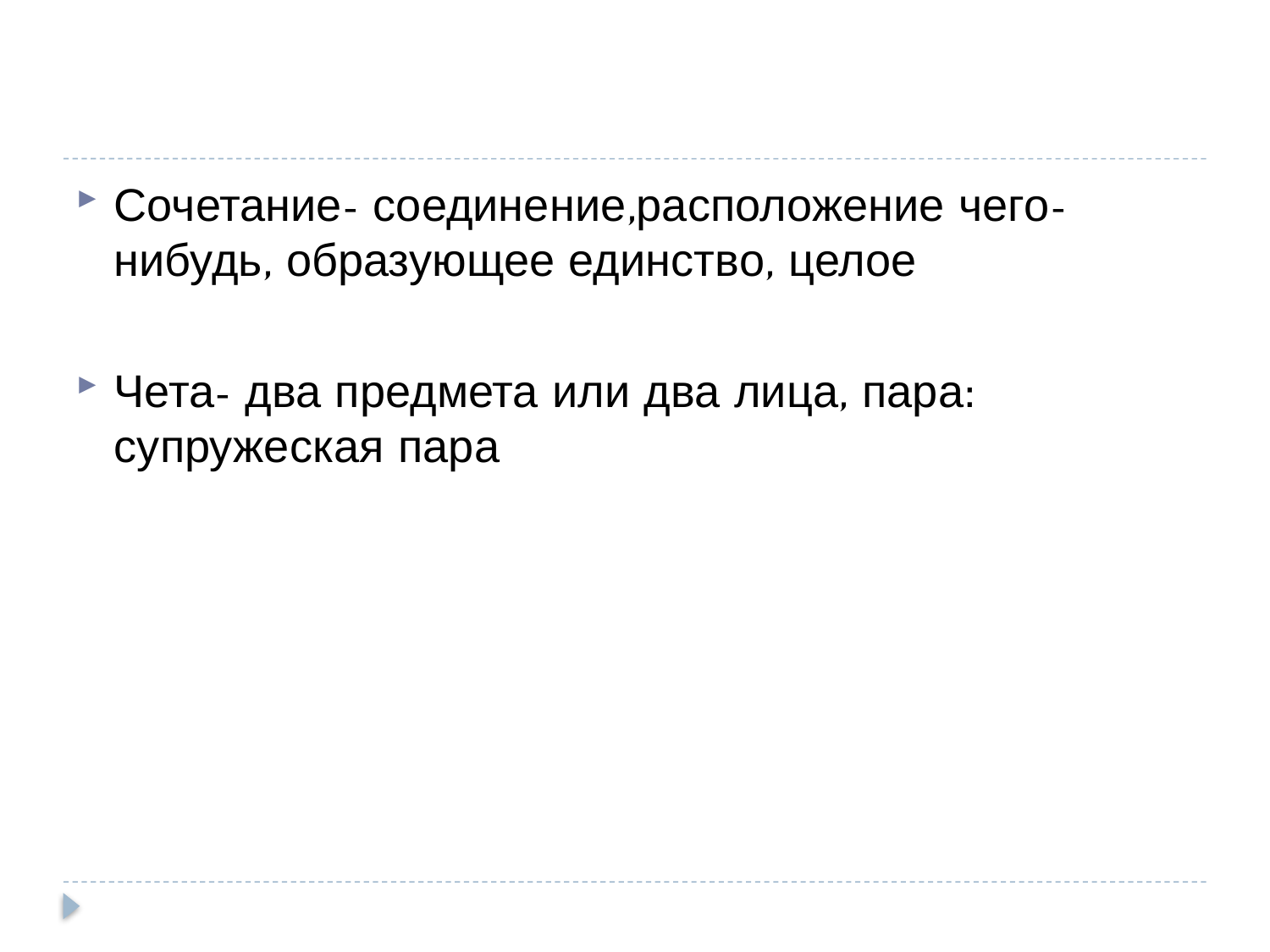

#
Сочетание- соединение,расположение чего- нибудь, образующее единство, целое

Чета- два предмета или два лица, пара: супружеская пара